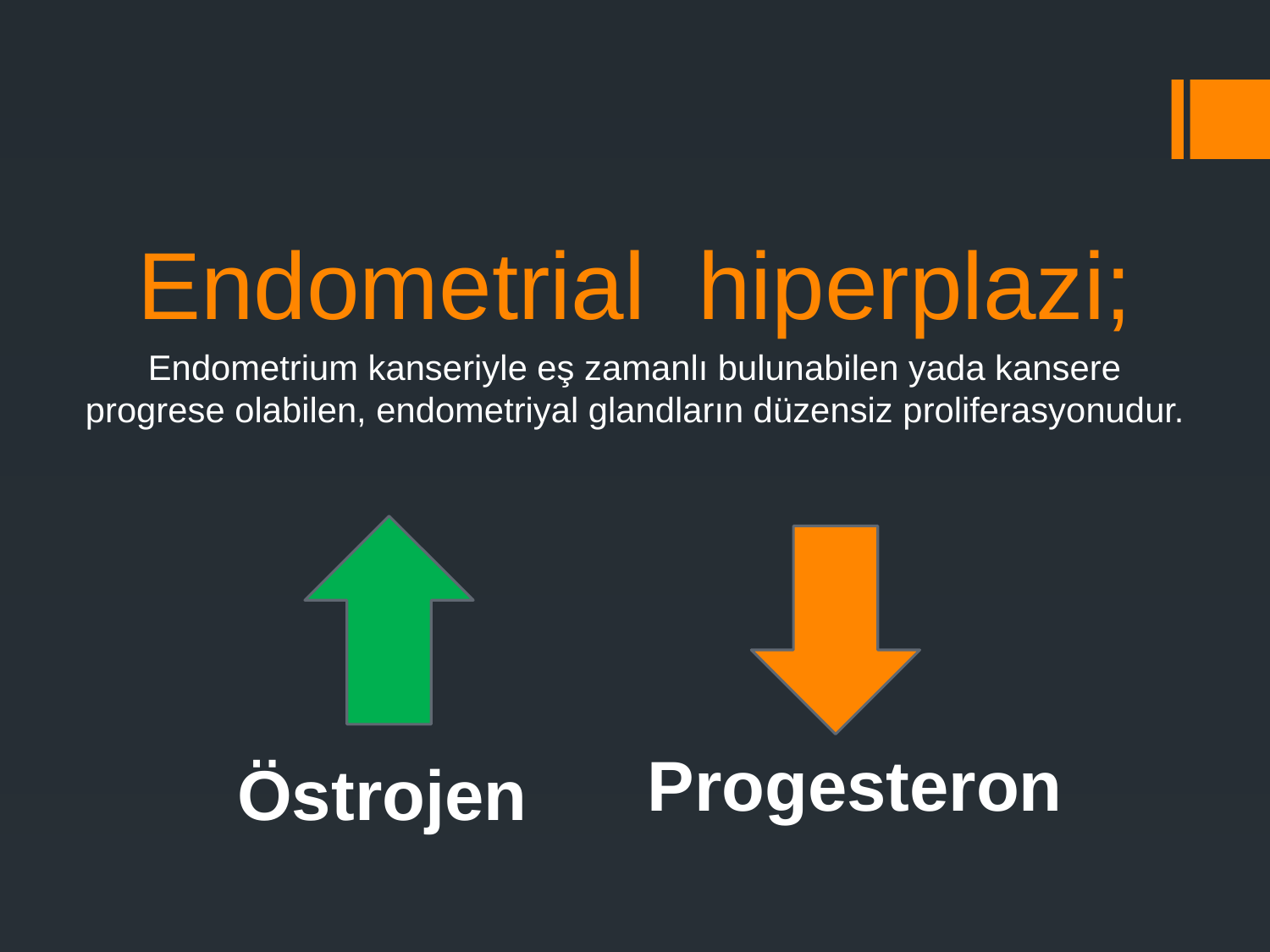

Endometrial  hiperplazi;
Endometrium kanseriyle eş zamanlı bulunabilen yada kansere progrese olabilen, endometriyal glandların düzensiz proliferasyonudur.

Progesteron
Östrojen